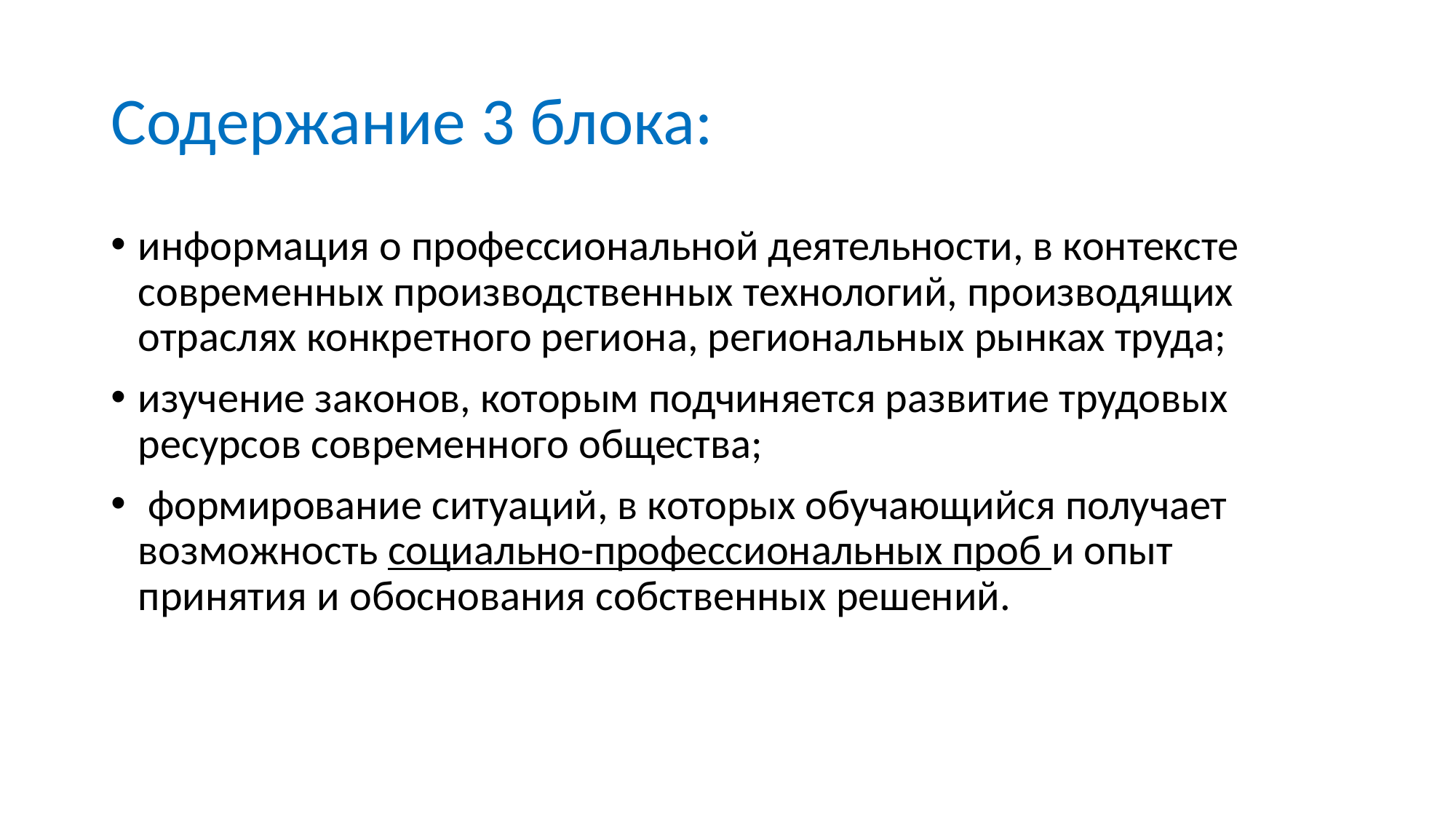

# Содержание 3 блока:
информация о профессиональной деятельности, в контексте современных производственных технологий, производящих отраслях конкретного региона, региональных рынках труда;
изучение законов, которым подчиняется развитие трудовых ресурсов современного общества;
 формирование ситуаций, в которых обучающийся получает возможность социально-профессиональных проб и опыт принятия и обоснования собственных решений.